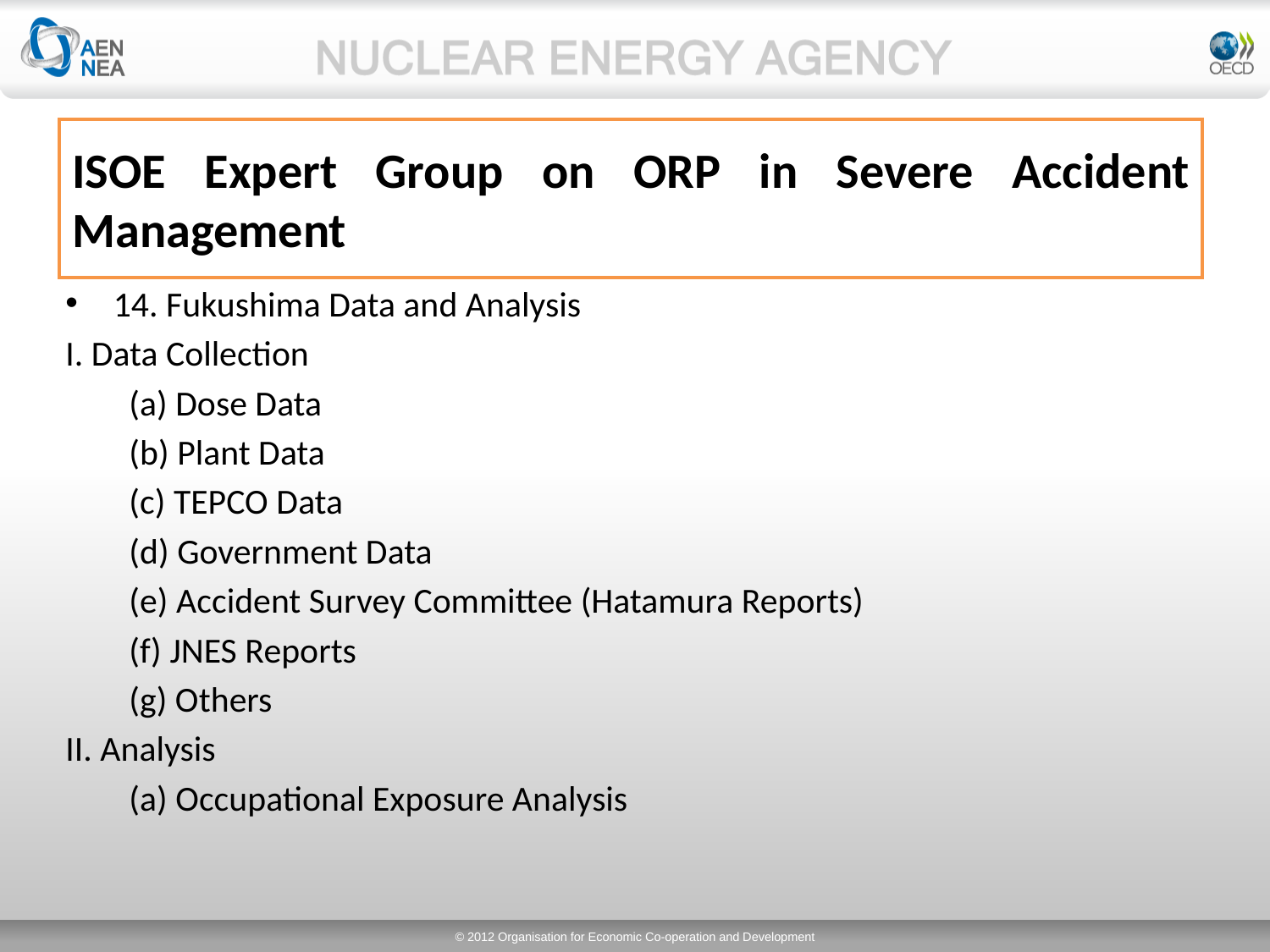

# ISOE Expert Group on ORP in Severe Accident Management
14. Fukushima Data and Analysis
I. Data Collection
(a) Dose Data
(b) Plant Data
(c) TEPCO Data
(d) Government Data
(e) Accident Survey Committee (Hatamura Reports)
(f) JNES Reports
(g) Others
II. Analysis
(a) Occupational Exposure Analysis